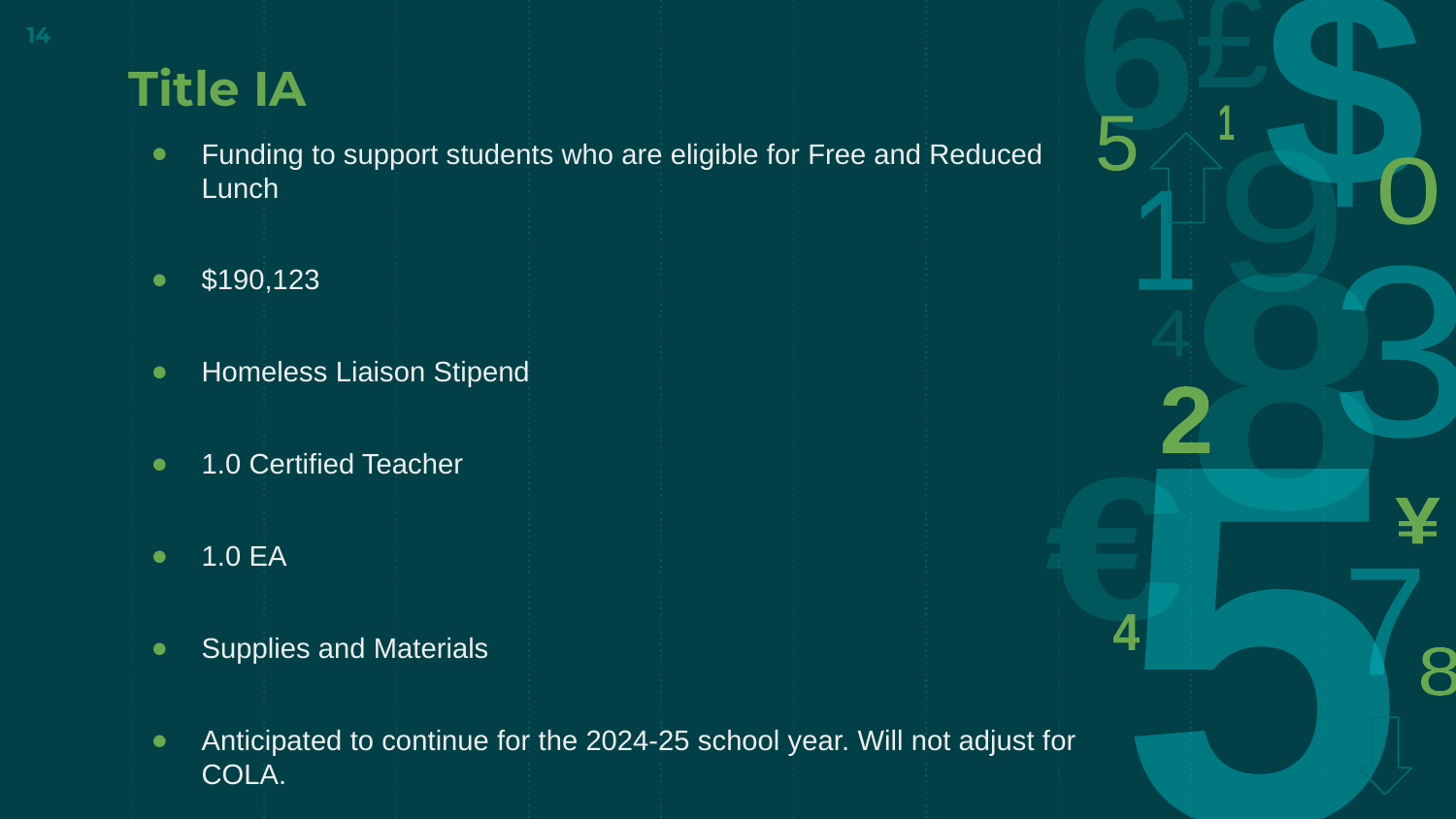

14
# Title IA
Funding to support students who are eligible for Free and Reduced Lunch

$190,123

Homeless Liaison Stipend

1.0 Certified Teacher

1.0 EA

Supplies and Materials

Anticipated to continue for the 2024-25 school year. Will not adjust for COLA.